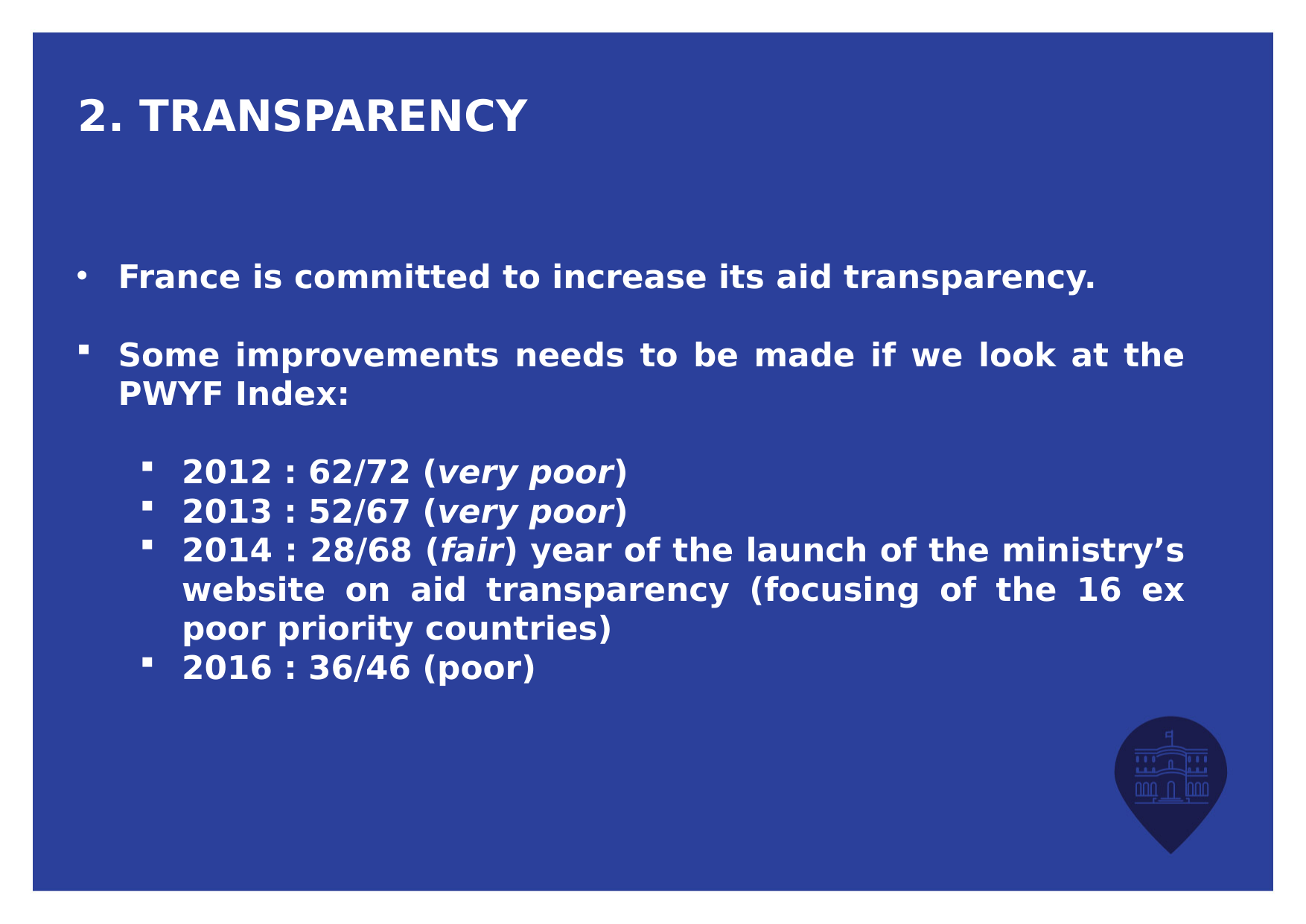

# 2. TRANSPARENCy

France is committed to increase its aid transparency.

Some improvements needs to be made if we look at the PWYF Index:

2012 : 62/72 (very poor)
2013 : 52/67 (very poor)
2014 : 28/68 (fair) year of the launch of the ministry’s website on aid transparency (focusing of the 16 ex poor priority countries)
2016 : 36/46 (poor)